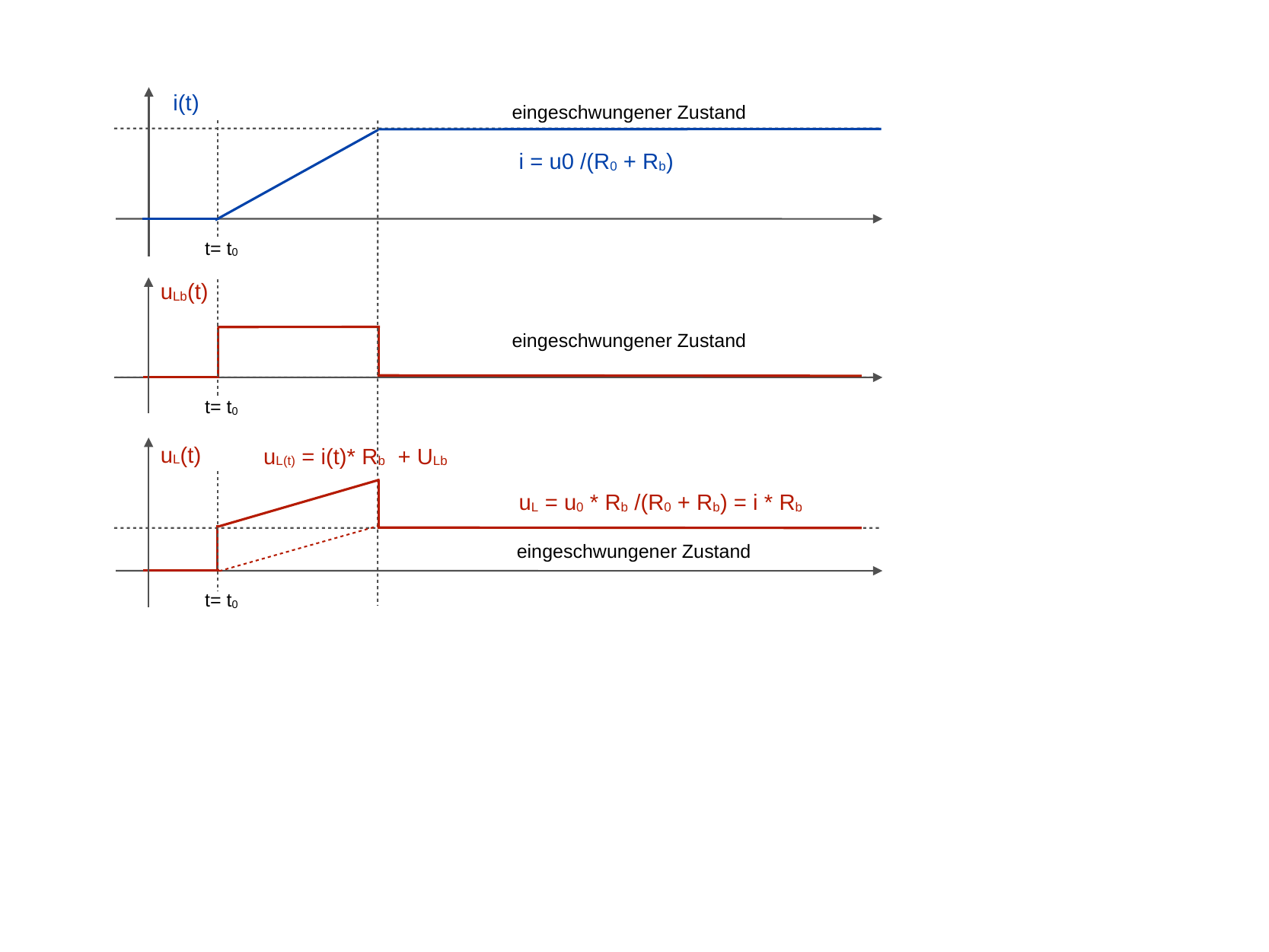

i(t)

eingeschwungener Zustand

i = u0 /(R0 + Rb)

t= t0
uLb(t)

eingeschwungener Zustand

t= t0
uL(t)
uL(t) = i(t)* Rb  + ULb

uL = u0 * Rb /(R0 + Rb) = i * Rb

eingeschwungener Zustand

t= t0